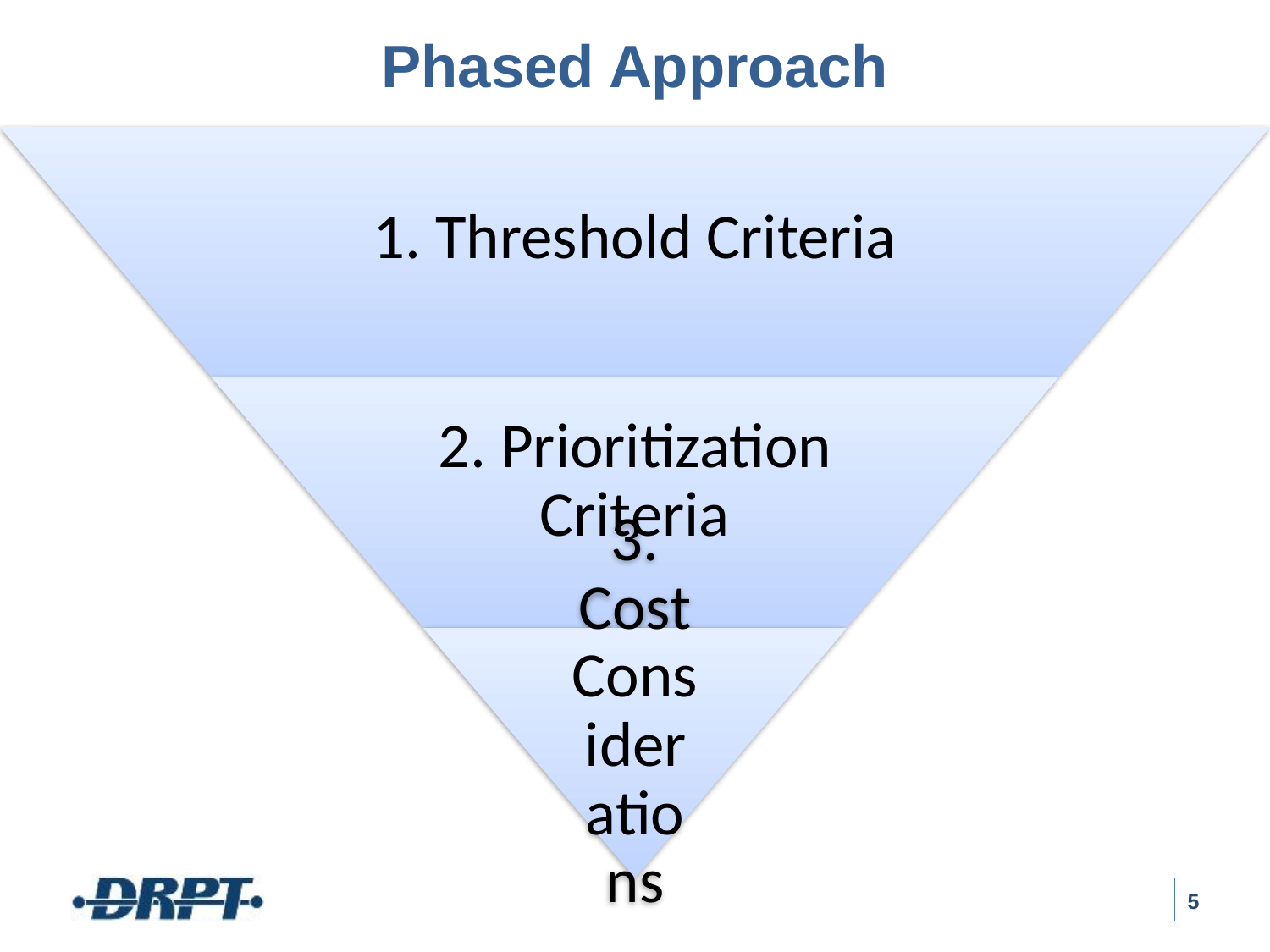

# Phased Approach
1. Threshold Criteria
2. Prioritization Criteria
3. Cost Considerations
5